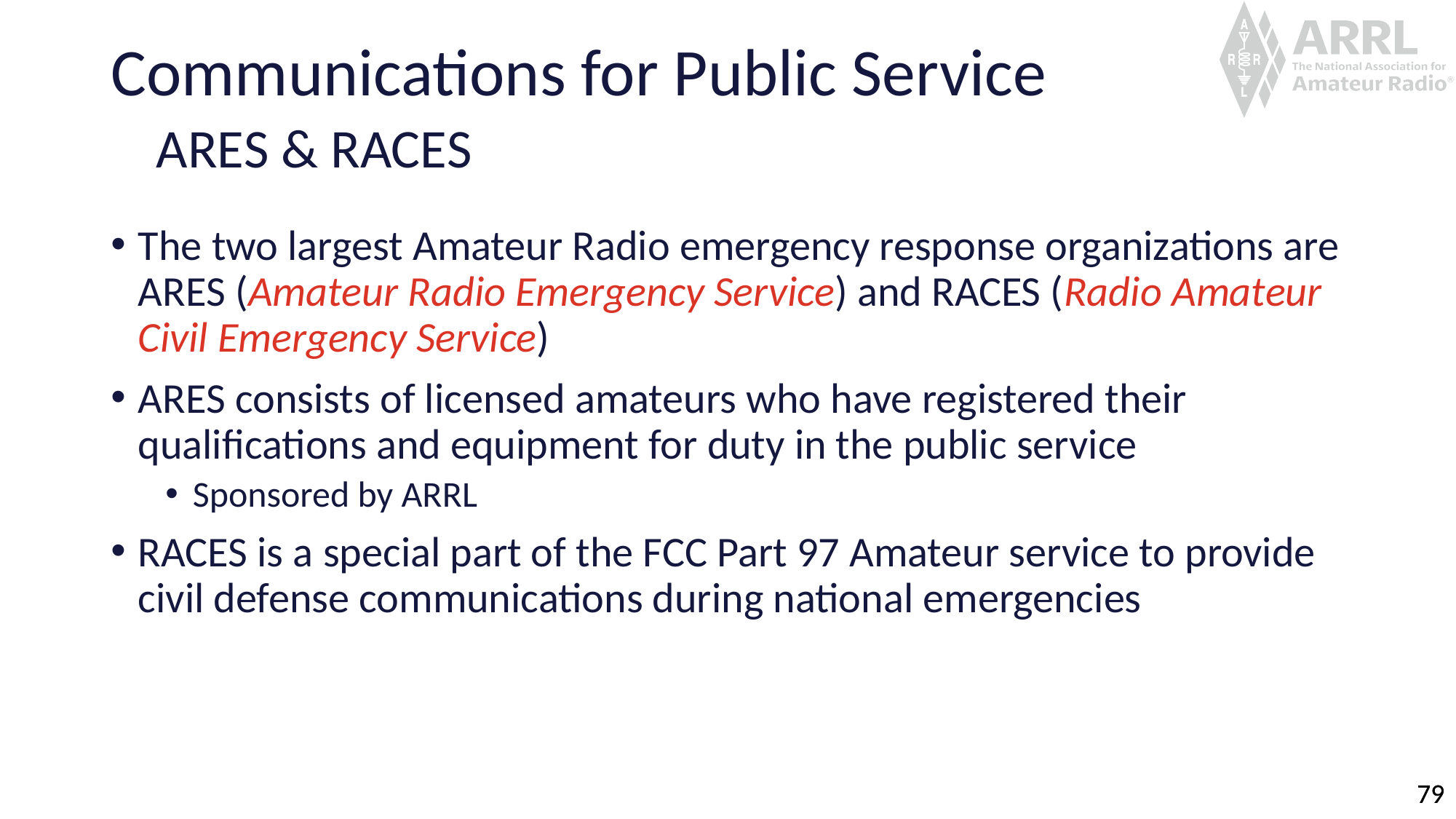

# Communications for Public Service ARES & RACES
The two largest Amateur Radio emergency response organizations are ARES (Amateur Radio Emergency Service) and RACES (Radio Amateur Civil Emergency Service)
ARES consists of licensed amateurs who have registered their qualifications and equipment for duty in the public service
Sponsored by ARRL
RACES is a special part of the FCC Part 97 Amateur service to provide civil defense communications during national emergencies